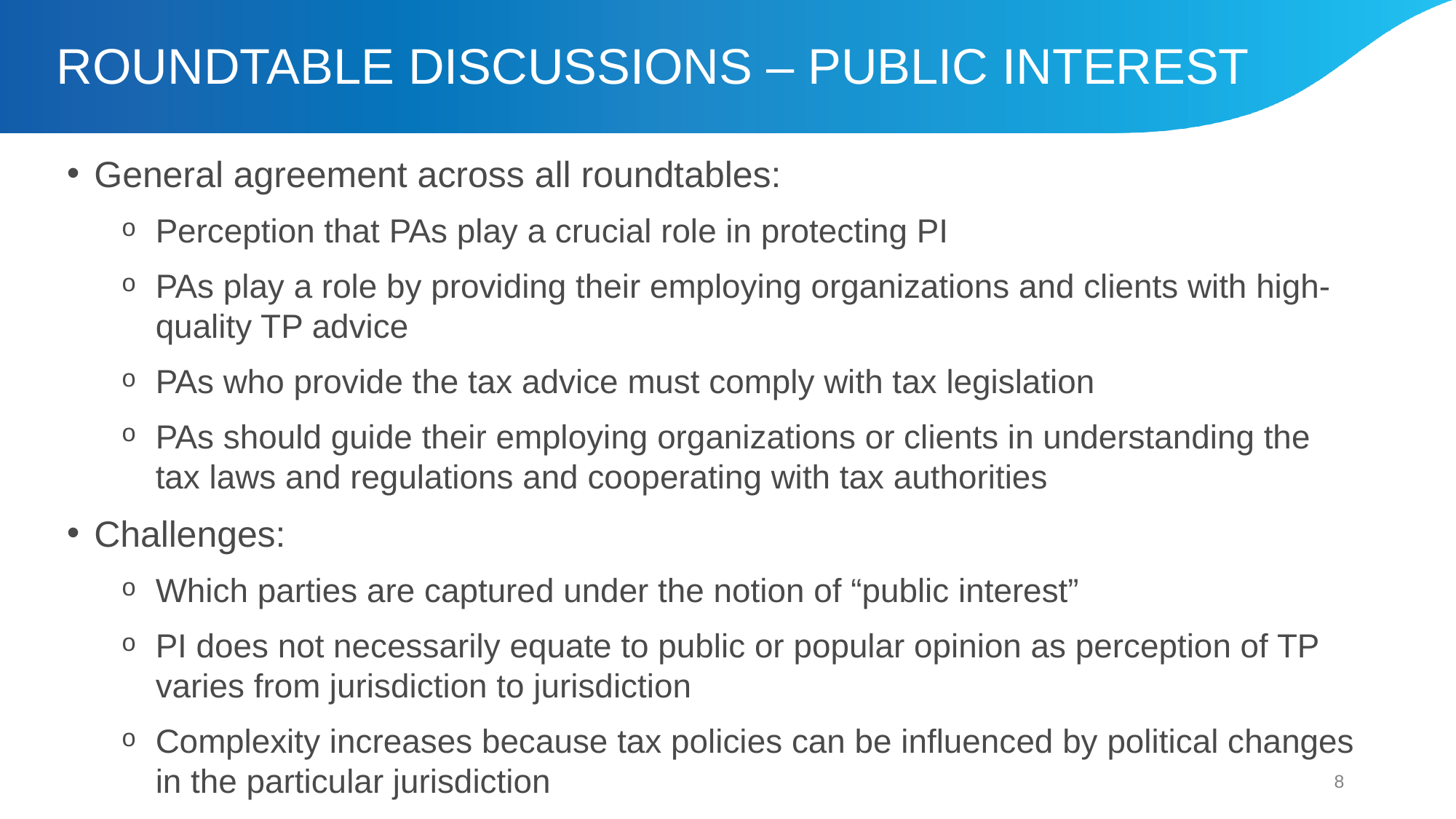

# ROUNDTABLE DISCUSSIONS – PUBLIC INTEREST
General agreement across all roundtables:
Perception that PAs play a crucial role in protecting PI
PAs play a role by providing their employing organizations and clients with high-quality TP advice
PAs who provide the tax advice must comply with tax legislation
PAs should guide their employing organizations or clients in understanding the tax laws and regulations and cooperating with tax authorities
Challenges:
Which parties are captured under the notion of “public interest”
PI does not necessarily equate to public or popular opinion as perception of TP varies from jurisdiction to jurisdiction
Complexity increases because tax policies can be influenced by political changes in the particular jurisdiction

8